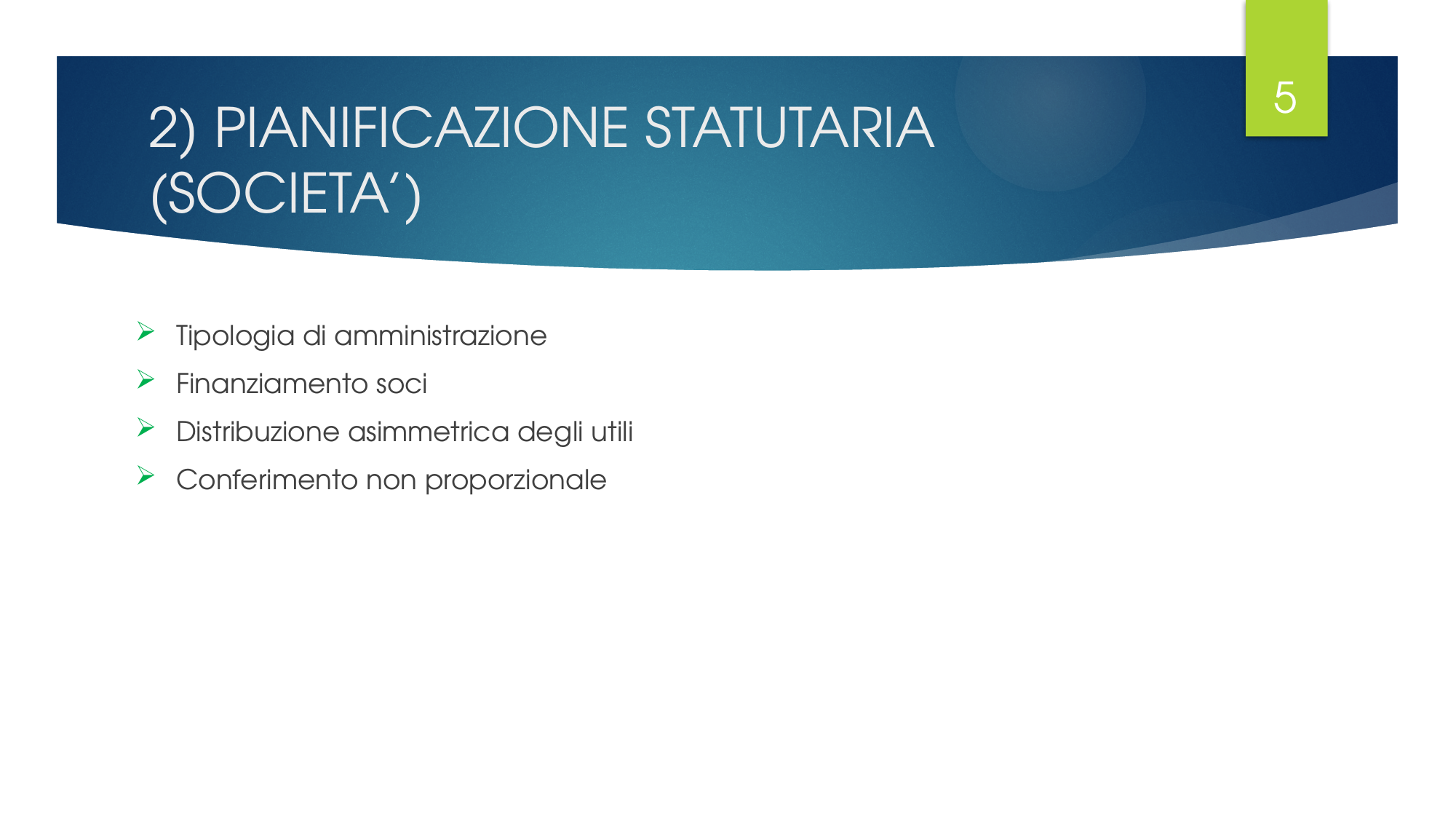

5
# 2) PIANIFICAZIONE STATUTARIA (SOCIETA’)
Tipologia di amministrazione
Finanziamento soci
Distribuzione asimmetrica degli utili
Conferimento non proporzionale